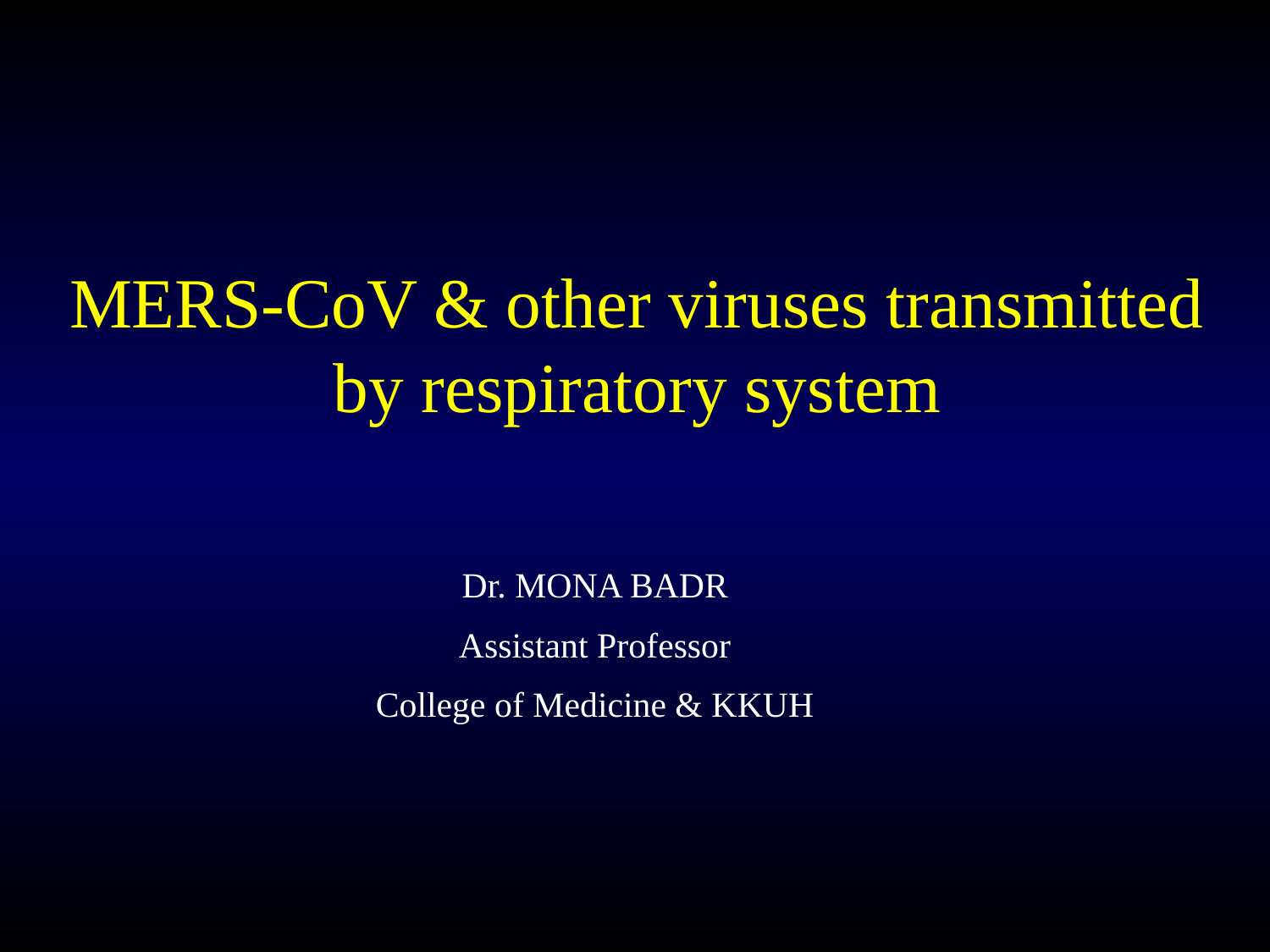

MERS-CoV & other viruses transmitted by respiratory system
Dr. MONA BADR
Assistant Professor
College of Medicine & KKUH